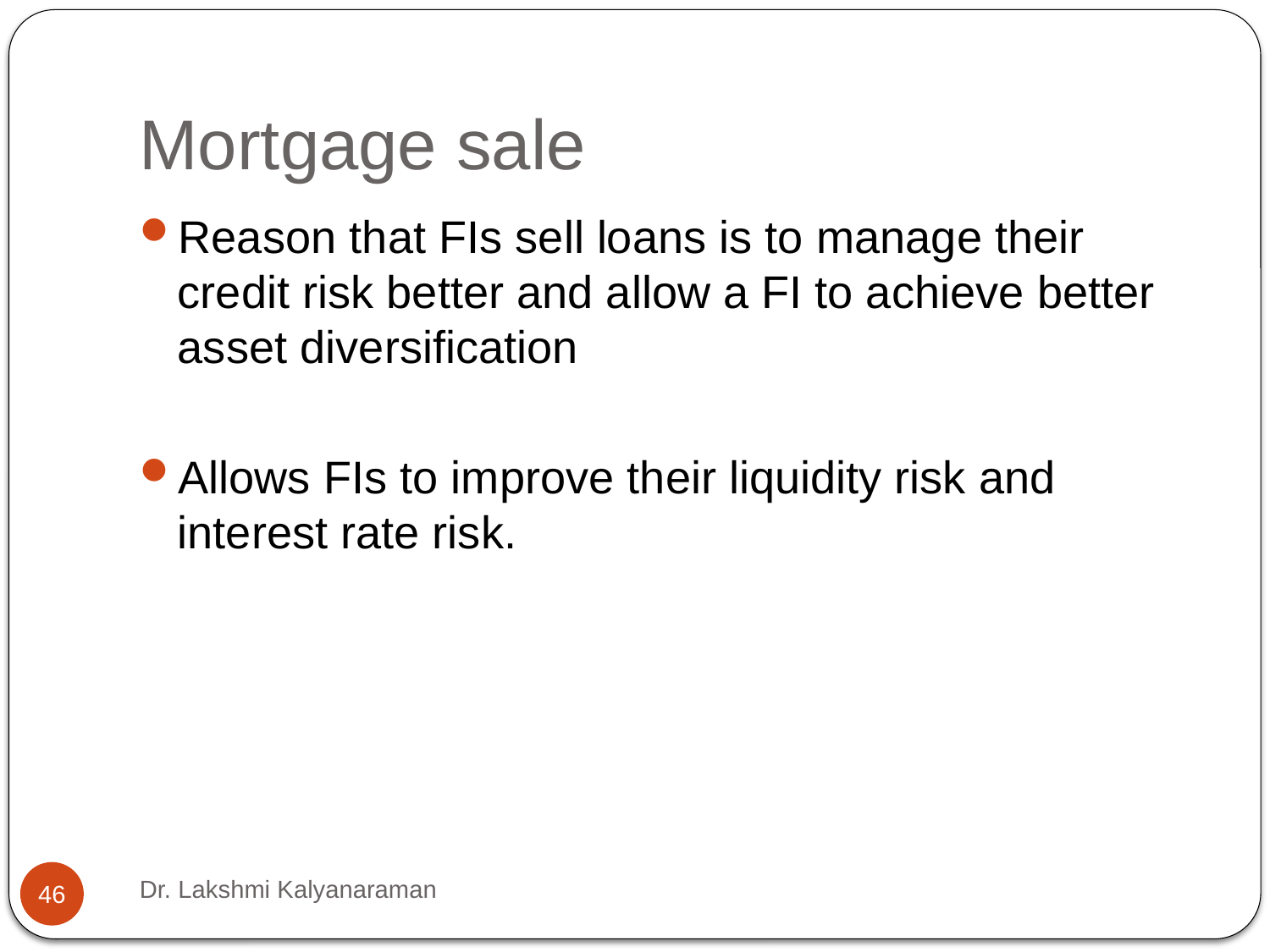

# Mortgage sale
Reason that FIs sell loans is to manage their credit risk better and allow a FI to achieve better asset diversification

Allows FIs to improve their liquidity risk and interest rate risk.

Dr. Lakshmi Kalyanaraman
46